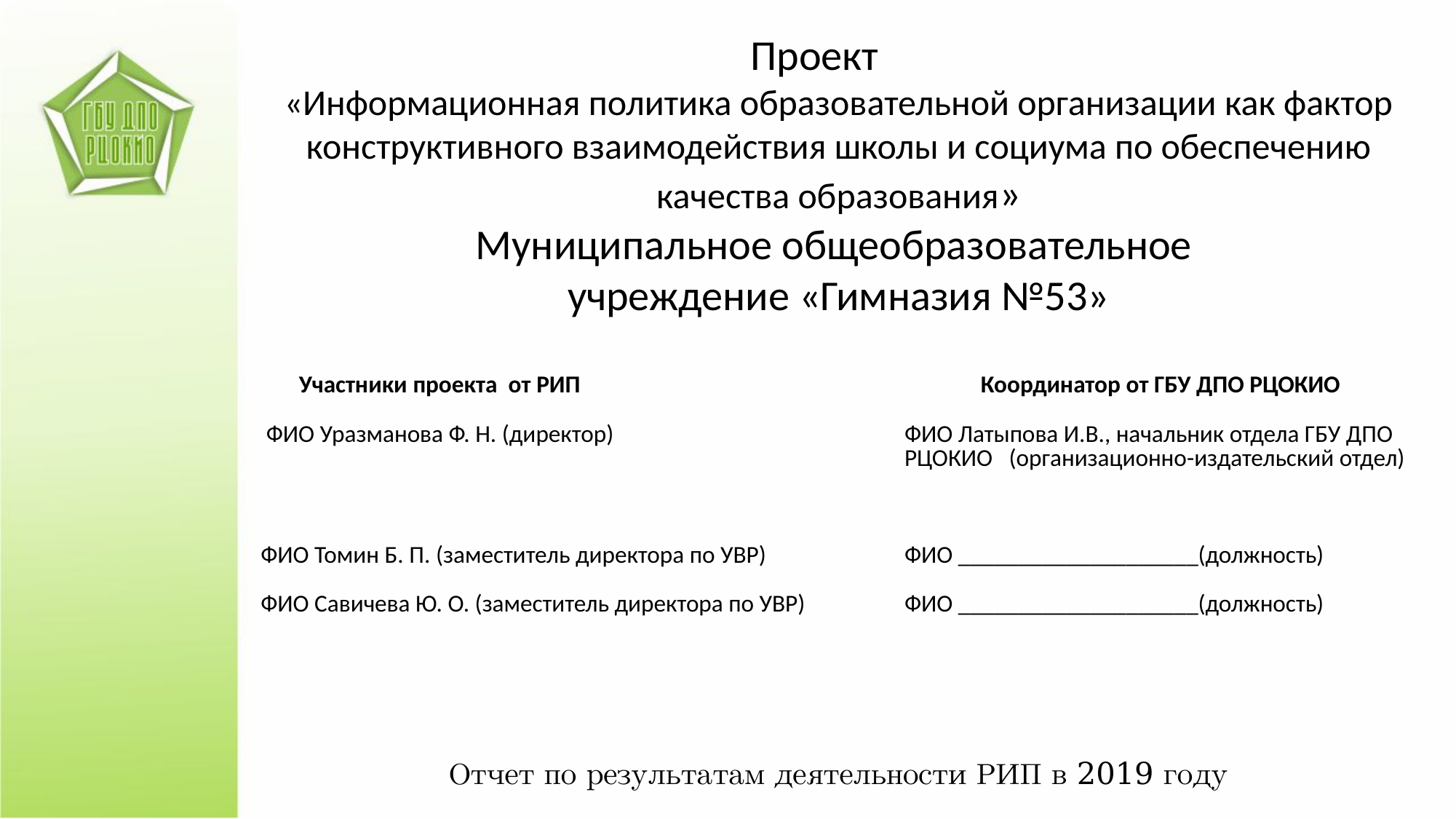

Проект
«Информационная политика образовательной организации как фактор конструктивного взаимодействия школы и социума по обеспечению качества образования»
Муниципальное общеобразовательное
учреждение «Гимназия №53»

| Участники проекта от РИП | Координатор от ГБУ ДПО РЦОКИО |
| --- | --- |
| ФИО Уразманова Ф. Н. (директор) | ФИО Латыпова И.В., начальник отдела ГБУ ДПО РЦОКИО (организационно-издательский отдел) |
| ФИО Томин Б. П. (заместитель директора по УВР) ФИО Савичева Ю. О. (заместитель директора по УВР) | ФИО \_\_\_\_\_\_\_\_\_\_\_\_\_\_\_\_\_\_\_\_(должность) ФИО \_\_\_\_\_\_\_\_\_\_\_\_\_\_\_\_\_\_\_\_(должность) |
Отчет по результатам деятельности РИП в 2019 году